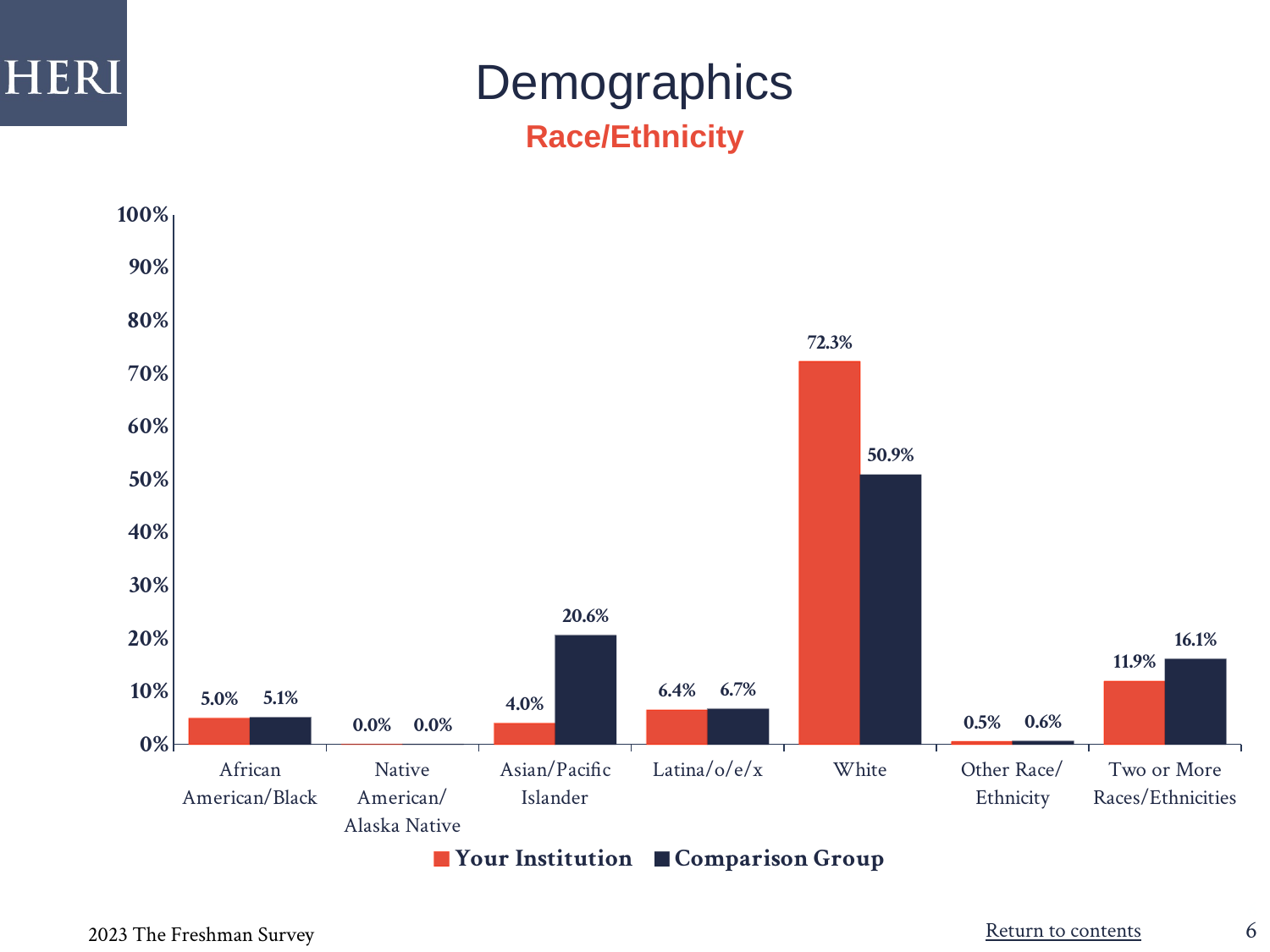

Demographics
Race/Ethnicity

### Chart

| Category | Your Institution | Comparison Group |
|---|---|---|
| African American/Black | 0.0495 | 0.0507 |
| Native American/Alaska Native | 0.0 | 0.0 |
| Asian/Pacific Islander | 0.0396 | 0.206 |
| Latina/o/e/x | 0.0644 | 0.0671 |
| White | 0.7228 | 0.509 |
| Other Race/ Ethnicity | 0.005 | 0.0062 |
| Two or More Races/Ethnicities | 0.1188 | 0.161 |
2023 The Freshman Survey
6
Return to contents
6